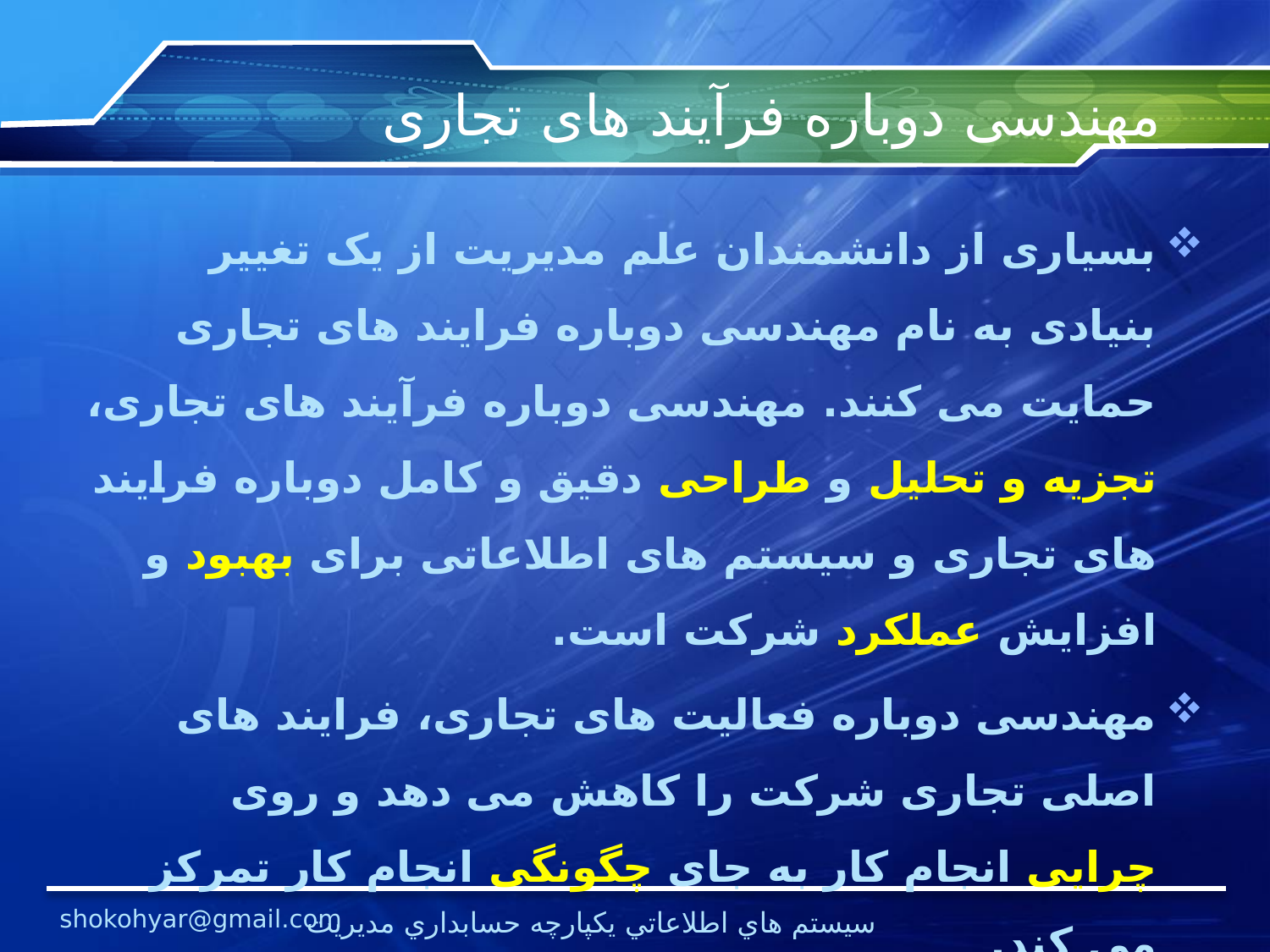

# مهندسی دوباره فرآیند های تجاری
بسیاری از دانشمندان علم مدیریت از یک تغییر بنیادی به نام مهندسی دوباره فرایند های تجاری حمایت می کنند. مهندسی دوباره فرآیند های تجاری، تجزیه و تحلیل و طراحی دقیق و کامل دوباره فرایند های تجاری و سیستم های اطلاعاتی برای بهبود و افزایش عملکرد شرکت است.
مهندسی دوباره فعالیت های تجاری، فرایند های اصلی تجاری شرکت را کاهش می دهد و روی چرایی انجام کار به جای چگونگی انجام کار تمرکز می کند.